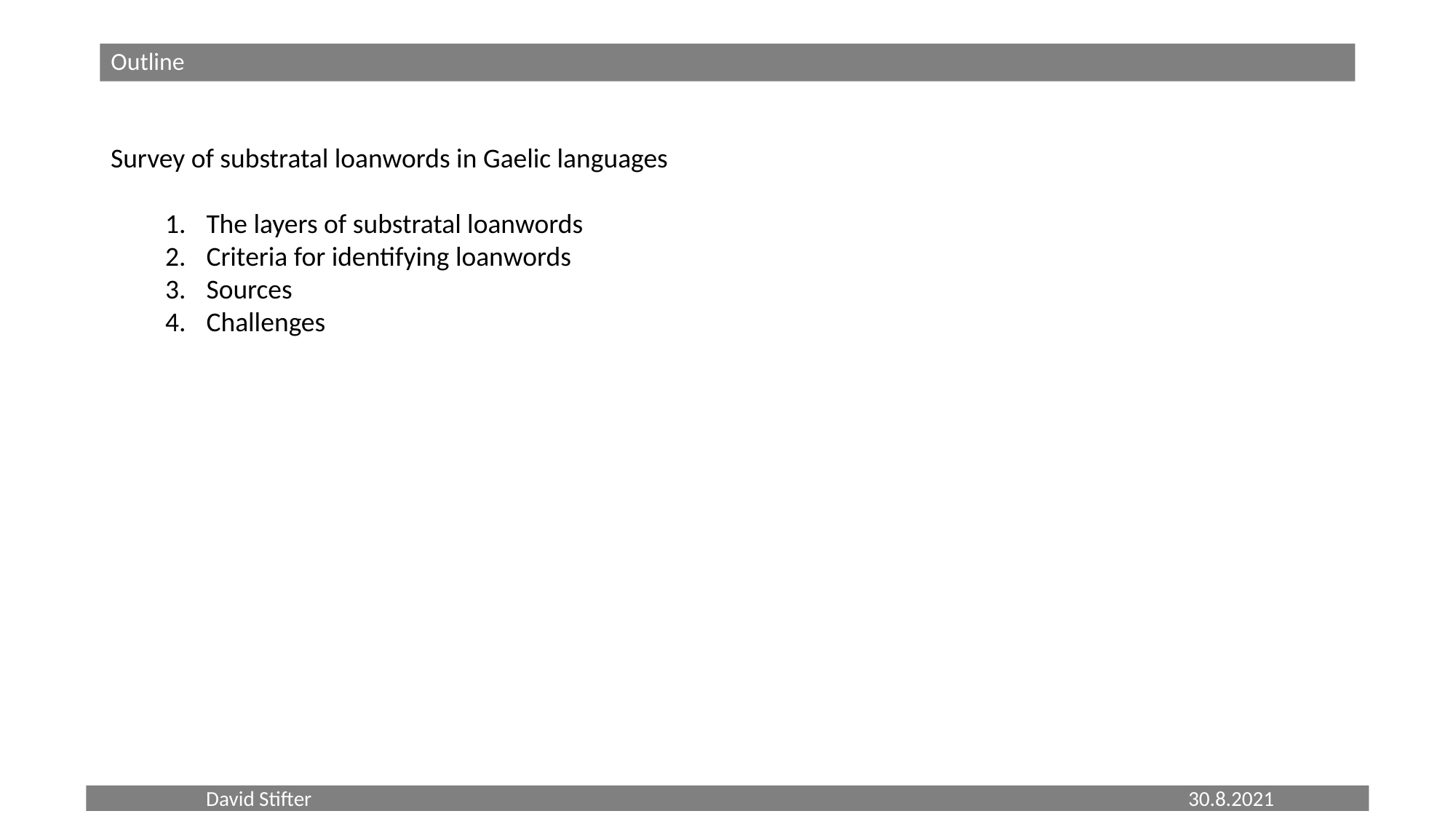

# Outline
Survey of substratal loanwords in Gaelic languages

The layers of substratal loanwords
Criteria for identifying loanwords
Sources
Challenges
	David Stifter									30.8.2021